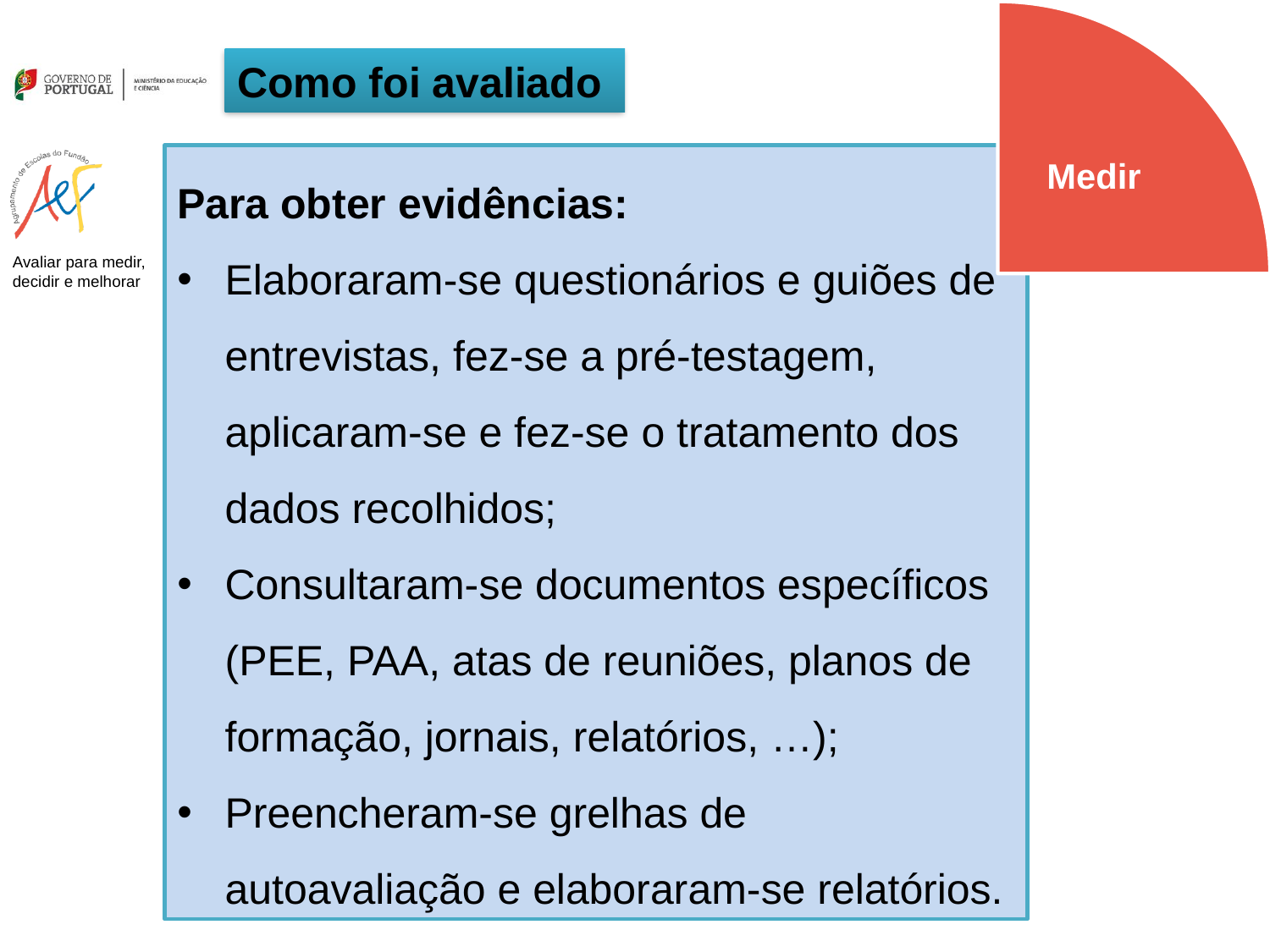

Medir
Como foi avaliado
Para obter evidências:
Elaboraram-se questionários e guiões de entrevistas, fez-se a pré-testagem, aplicaram-se e fez-se o tratamento dos dados recolhidos;
Consultaram-se documentos específicos (PEE, PAA, atas de reuniões, planos de formação, jornais, relatórios, …);
Preencheram-se grelhas de autoavaliação e elaboraram-se relatórios.